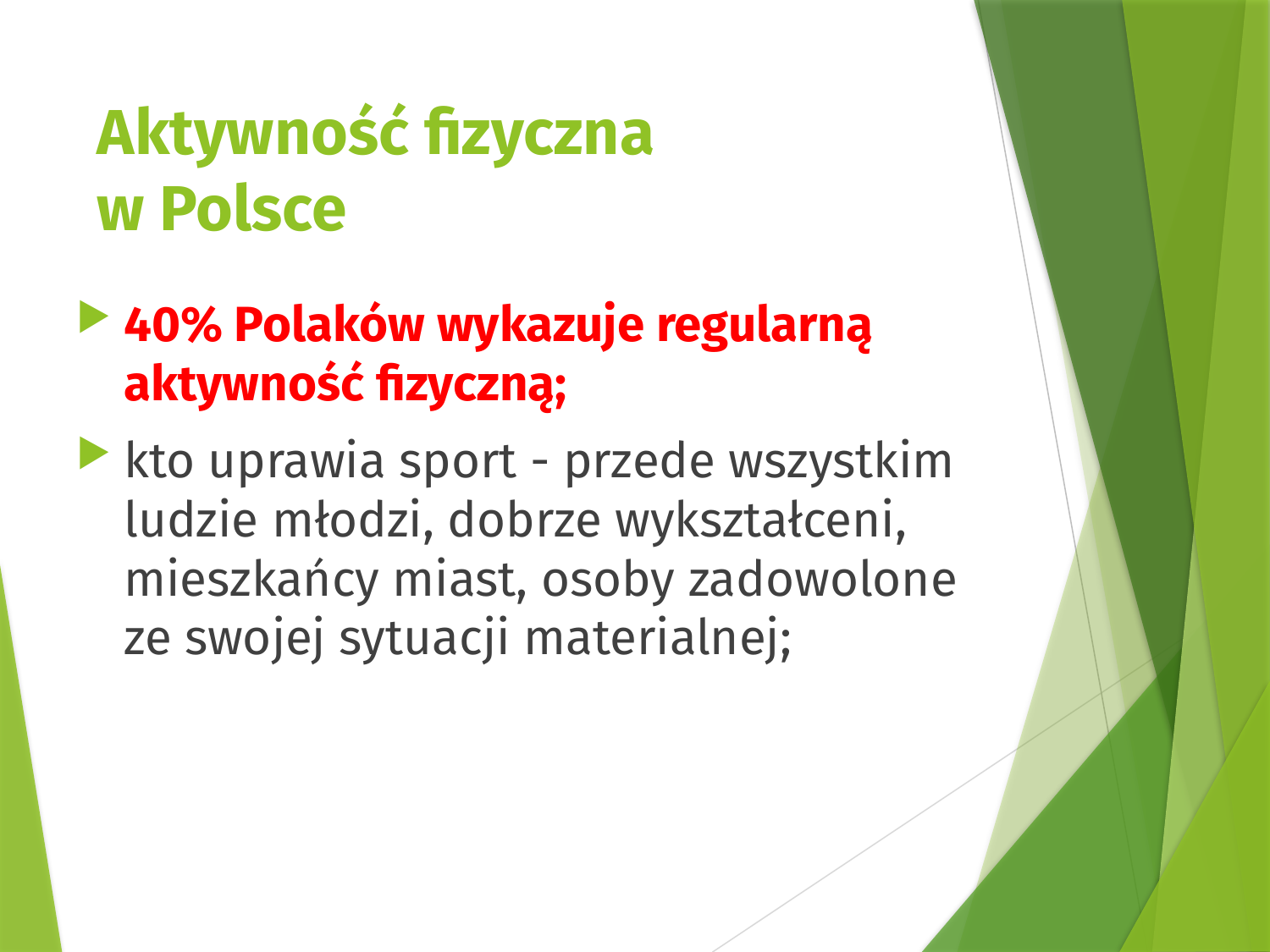

# Aktywność fizyczna w Polsce
40% Polaków wykazuje regularną aktywność fizyczną;
kto uprawia sport - przede wszystkim ludzie młodzi, dobrze wykształceni, mieszkańcy miast, osoby zadowolone
ze swojej sytuacji materialnej;